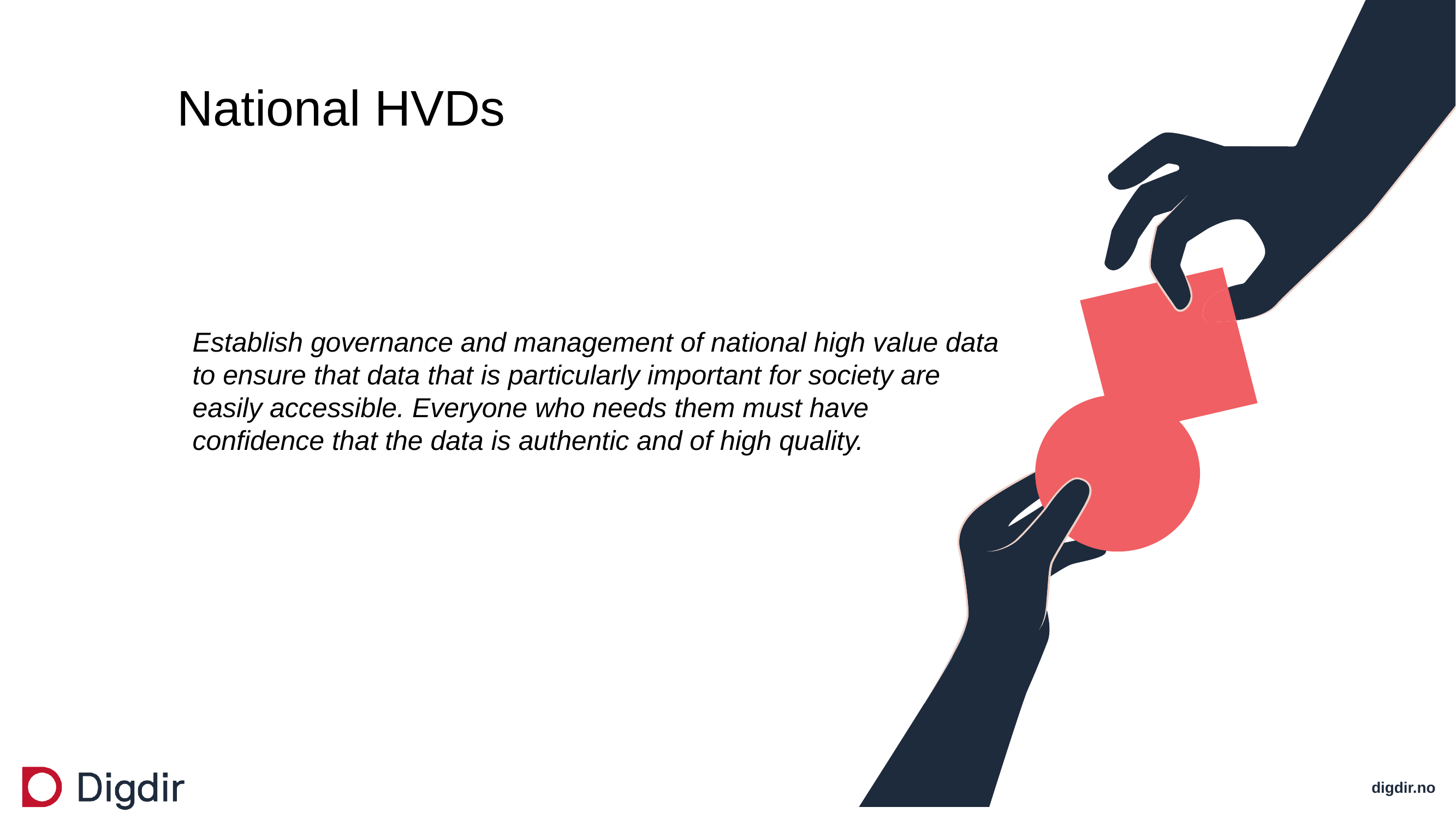

# National HVDs

Establish governance and management of national high value data to ensure that data that is particularly important for society are easily accessible. Everyone who needs them must have confidence that the data is authentic and of high quality.